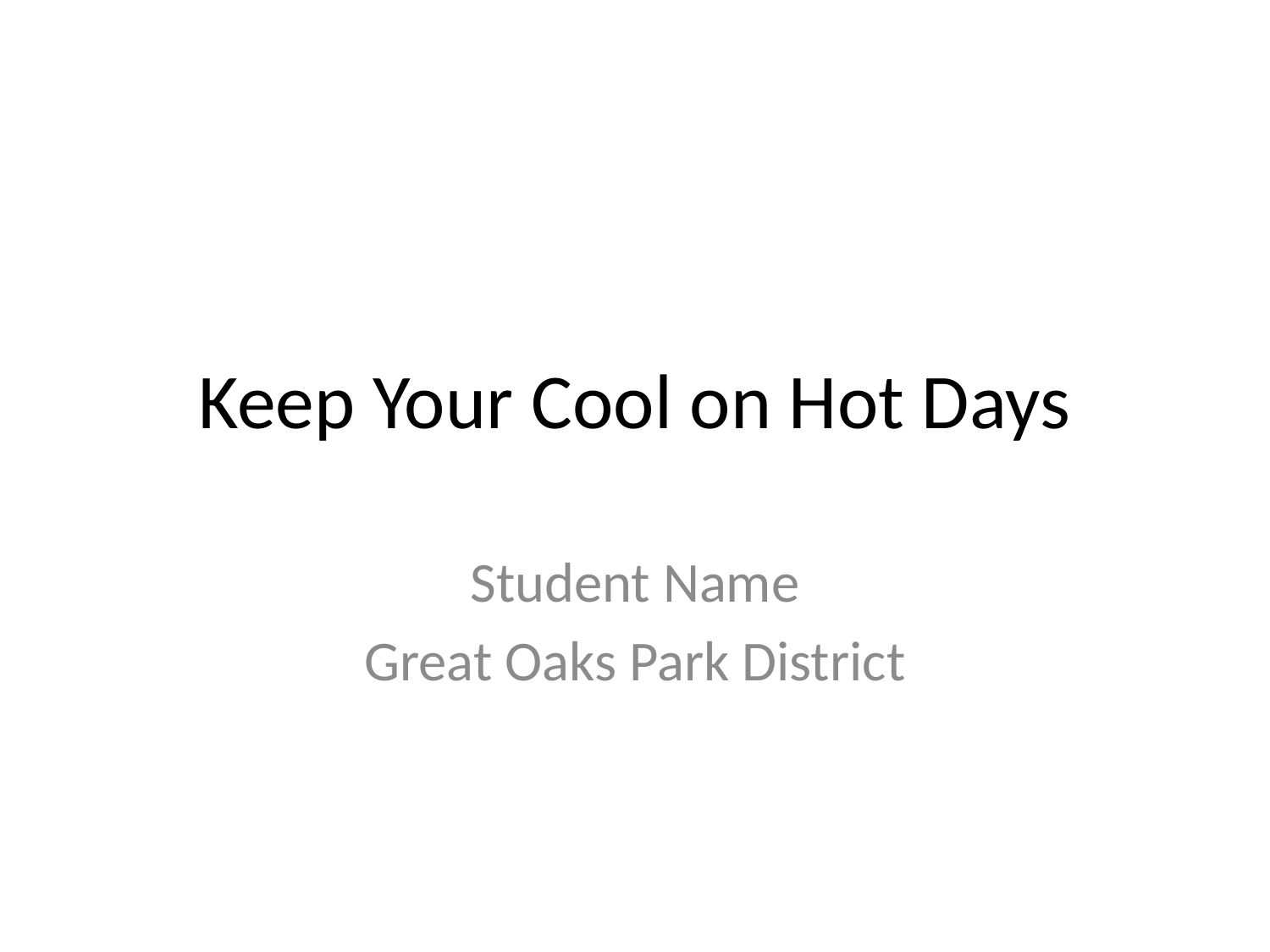

# Keep Your Cool on Hot Days
Student Name
Great Oaks Park District